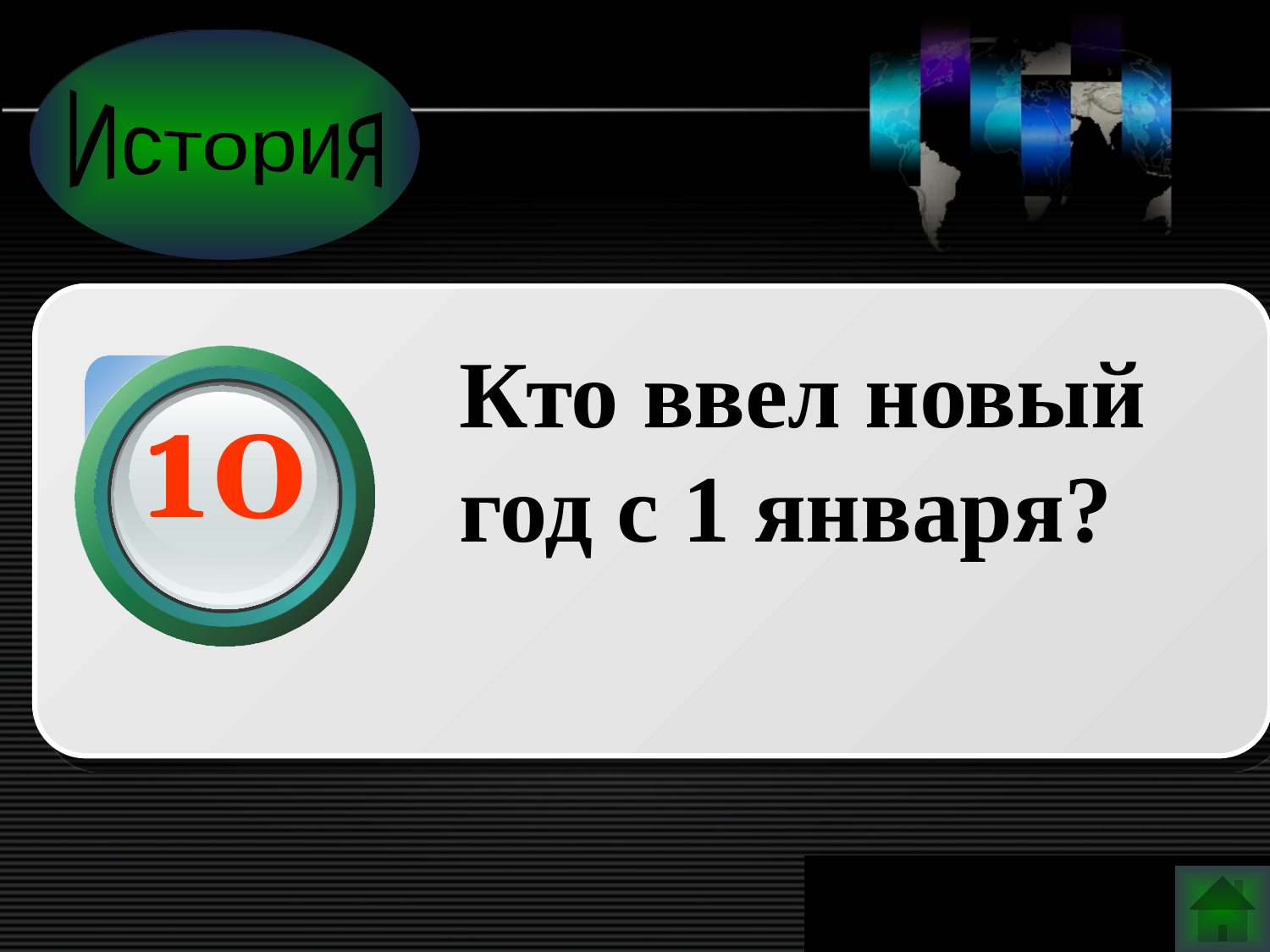

История

Кто ввел новый год с 1 января?

10

www.themegallery.com